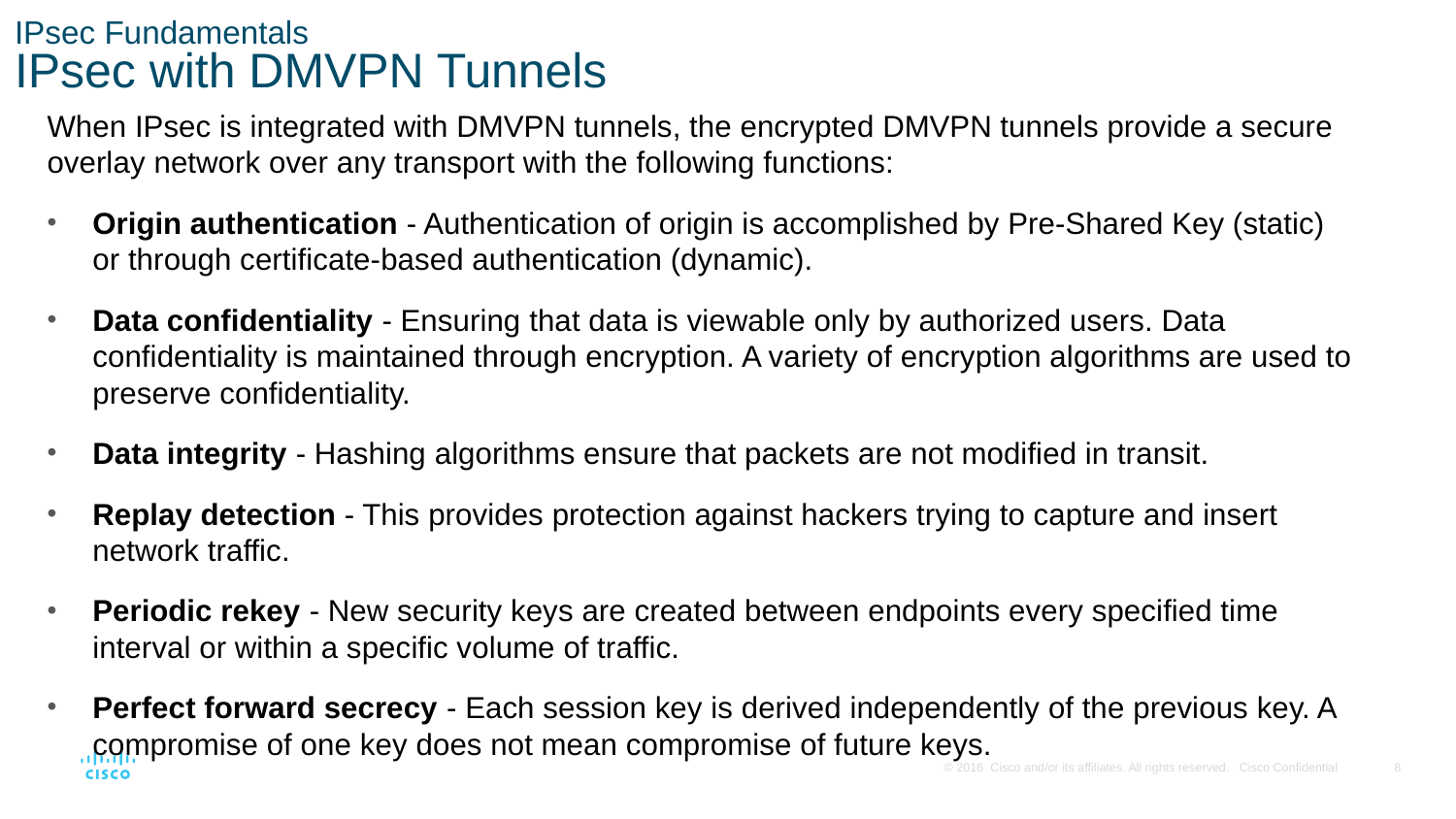

# IPsec Fundamentals IPsec with DMVPN Tunnels
When IPsec is integrated with DMVPN tunnels, the encrypted DMVPN tunnels provide a secure overlay network over any transport with the following functions:
Origin authentication - Authentication of origin is accomplished by Pre-Shared Key (static) or through certificate-based authentication (dynamic).
Data confidentiality - Ensuring that data is viewable only by authorized users. Data confidentiality is maintained through encryption. A variety of encryption algorithms are used to preserve confidentiality.
Data integrity - Hashing algorithms ensure that packets are not modified in transit.
Replay detection - This provides protection against hackers trying to capture and insert network traffic.
Periodic rekey - New security keys are created between endpoints every specified time interval or within a specific volume of traffic.
Perfect forward secrecy - Each session key is derived independently of the previous key. A compromise of one key does not mean compromise of future keys.